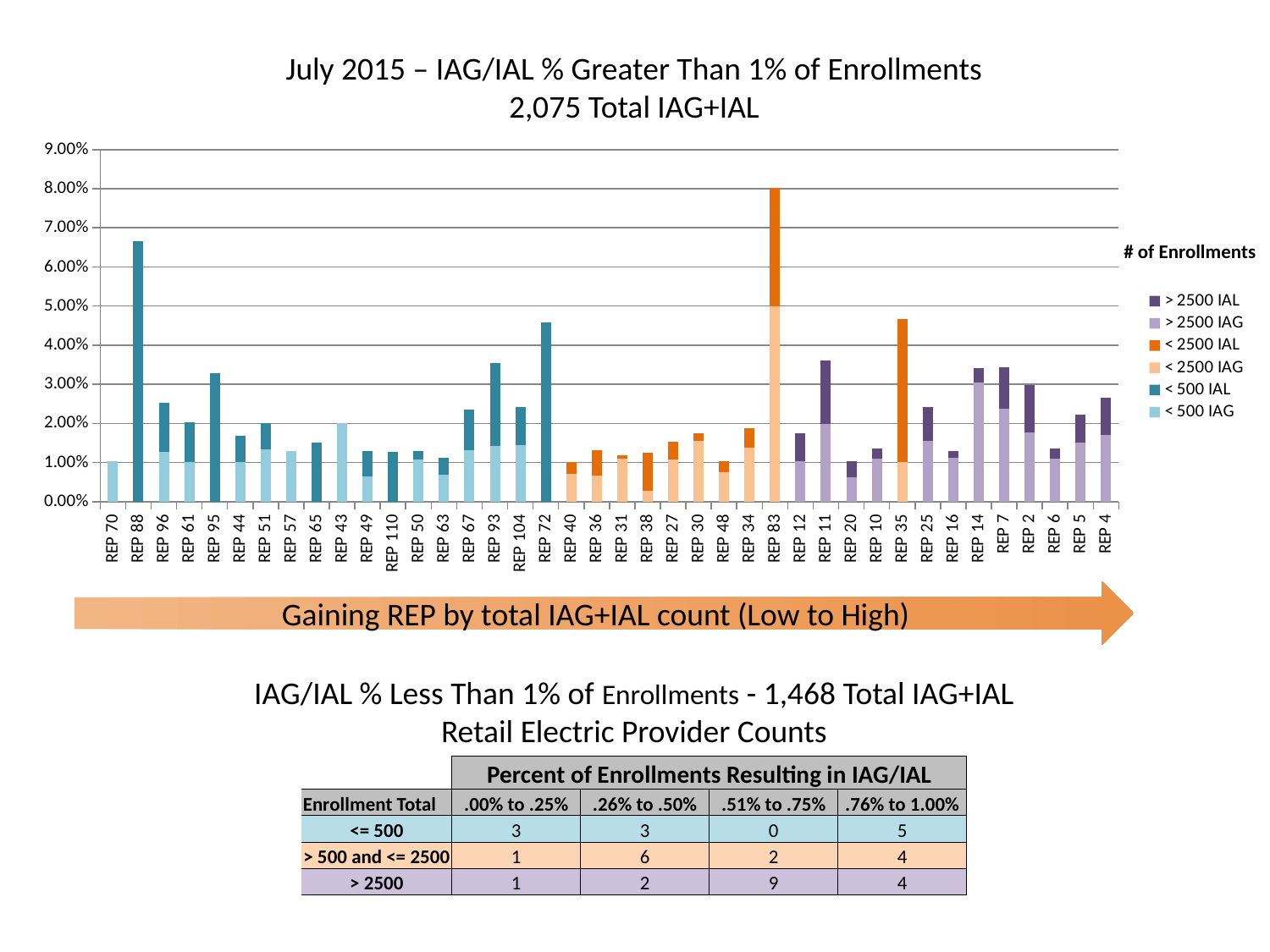

July 2015 – IAG/IAL % Greater Than 1% of Enrollments
2,075 Total IAG+IAL

### Chart

| Category | < 500 IAG | < 500 IAL | < 2500 IAG | < 2500 IAL | > 2500 IAG | > 2500 IAL |
|---|---|---|---|---|---|---|
| REP 70 | 0.0104166666666666 | 0.0 | 0.0 | 0.0 | 0.0 | 0.0 |
| REP 88 | 0.0 | 0.0666666666666666 | 0.0 | 0.0 | 0.0 | 0.0 |
| REP 96 | 0.0126582278481012 | 0.0126582278481012 | 0.0 | 0.0 | 0.0 | 0.0 |
| REP 61 | 0.0101010101010101 | 0.0101010101010101 | 0.0 | 0.0 | 0.0 | 0.0 |
| REP 95 | 0.0 | 0.0327868852459016 | 0.0 | 0.0 | 0.0 | 0.0 |
| REP 44 | 0.01006711409395972 | 0.00671140939597315 | 0.0 | 0.0 | 0.0 | 0.0 |
| REP 51 | 0.0133333333333333 | 0.00666666666666666 | 0.0 | 0.0 | 0.0 | 0.0 |
| REP 57 | 0.0128755364806866 | 0.0 | 0.0 | 0.0 | 0.0 | 0.0 |
| REP 65 | 0.0 | 0.0150753768844221 | 0.0 | 0.0 | 0.0 | 0.0 |
| REP 43 | 0.0201005025125628 | 0.0 | 0.0 | 0.0 | 0.0 | 0.0 |
| REP 49 | 0.00643086816720257 | 0.00643086816720257 | 0.0 | 0.0 | 0.0 | 0.0 |
| REP 110 | 0.0 | 0.0126582278481012 | 0.0 | 0.0 | 0.0 | 0.0 |
| REP 50 | 0.01082251082251081 | 0.00216450216450216 | 0.0 | 0.0 | 0.0 | 0.0 |
| REP 63 | 0.00678733031674208 | 0.00452488687782805 | 0.0 | 0.0 | 0.0 | 0.0 |
| REP 67 | 0.01308900523560201 | 0.0104712041884816 | 0.0 | 0.0 | 0.0 | 0.0 |
| REP 93 | 0.0141843971631205 | 0.0212765957446808 | 0.0 | 0.0 | 0.0 | 0.0 |
| REP 104 | 0.0144927536231884 | 0.00966183574879227 | 0.0 | 0.0 | 0.0 | 0.0 |
| REP 72 | 0.0 | 0.0458015267175572 | 0.0 | 0.0 | 0.0 | 0.0 |
| REP 40 | 0.0 | 0.0 | 0.00716332378223495 | 0.00286532951289398 | 0.0 | 0.0 |
| REP 36 | 0.0 | 0.0 | 0.00662251655629139 | 0.00662251655629139 | 0.0 | 0.0 |
| REP 31 | 0.0 | 0.0 | 0.010912698412698412 | 0.000992063492063492 | 0.0 | 0.0 |
| REP 38 | 0.0 | 0.0 | 0.00289017341040462 | 0.00963391136801541 | 0.0 | 0.0 |
| REP 27 | 0.0 | 0.0 | 0.01088731627653783 | 0.00435492651061513 | 0.0 | 0.0 |
| REP 30 | 0.0 | 0.0 | 0.01547116736990151 | 0.00210970464135021 | 0.0 | 0.0 |
| REP 48 | 0.0 | 0.0 | 0.00747314339093881 | 0.00280242877160205 | 0.0 | 0.0 |
| REP 34 | 0.0 | 0.0 | 0.0138099106417546 | 0.00487408610885458 | 0.0 | 0.0 |
| REP 83 | 0.0 | 0.0 | 0.0499243570347957 | 0.0302571860816944 | 0.0 | 0.0 |
| REP 12 | 0.0 | 0.0 | 0.0 | 0.0 | 0.01035971223021582 | 0.00719424460431654 |
| REP 11 | 0.0 | 0.0 | 0.0 | 0.0 | 0.0198198198198198 | 0.0162162162162162 |
| REP 20 | 0.0 | 0.0 | 0.0 | 0.0 | 0.00622729631551634 | 0.00415153087701089 |
| REP 10 | 0.0 | 0.0 | 0.0 | 0.0 | 0.010958904109589029 | 0.00256849315068493 |
| REP 35 | 0.0 | 0.0 | 0.010226442658875 | 0.0365230094959824 | 0.0 | 0.0 |
| REP 25 | 0.0 | 0.0 | 0.0 | 0.0 | 0.01552957599022857 | 0.00872448089338684 |
| REP 16 | 0.0 | 0.0 | 0.0 | 0.0 | 0.01113383321972278 | 0.00181776868893433 |
| REP 14 | 0.0 | 0.0 | 0.0 | 0.0 | 0.03053892215568858 | 0.00359281437125748 |
| REP 7 | 0.0 | 0.0 | 0.0 | 0.0 | 0.023840114204139798 | 0.0105638829407566 |
| REP 2 | 0.0 | 0.0 | 0.0 | 0.0 | 0.01767964185446538 | 0.0122164048865619 |
| REP 6 | 0.0 | 0.0 | 0.0 | 0.0 | 0.01093605189990732 | 0.00273401297497683 |
| REP 5 | 0.0 | 0.0 | 0.0 | 0.0 | 0.015188335358444702 | 0.0071688942891859 |
| REP 4 | 0.0 | 0.0 | 0.0 | 0.0 | 0.01711973950367556 | 0.00952193004094923 |
# of Enrollments
Gaining REP by total IAG+IAL count (Low to High)
IAG/IAL % Less Than 1% of Enrollments - 1,468 Total IAG+IAL
Retail Electric Provider Counts
|  | Percent of Enrollments Resulting in IAG/IAL |  |  |  |
| --- | --- | --- | --- | --- |
| Enrollment Total | .00% to .25% | .26% to .50% | .51% to .75% | .76% to 1.00% |
| <= 500 | 3 | 3 | 0 | 5 |
| > 500 and <= 2500 | 1 | 6 | 2 | 4 |
| > 2500 | 1 | 2 | 9 | 4 |